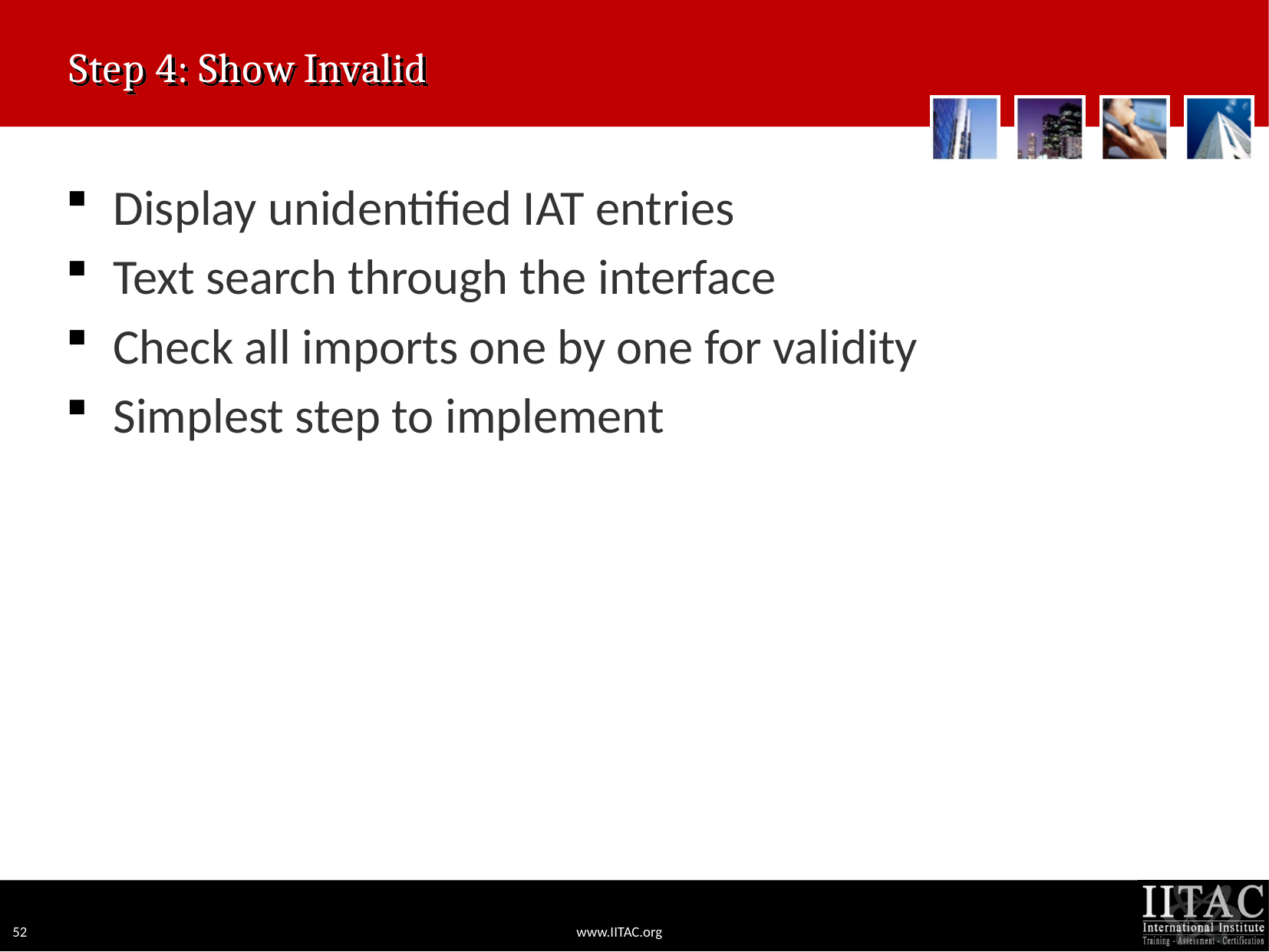

# Step 4: Show Invalid
Display unidentified IAT entries
Text search through the interface
Check all imports one by one for validity
Simplest step to implement
52
www.IITAC.org